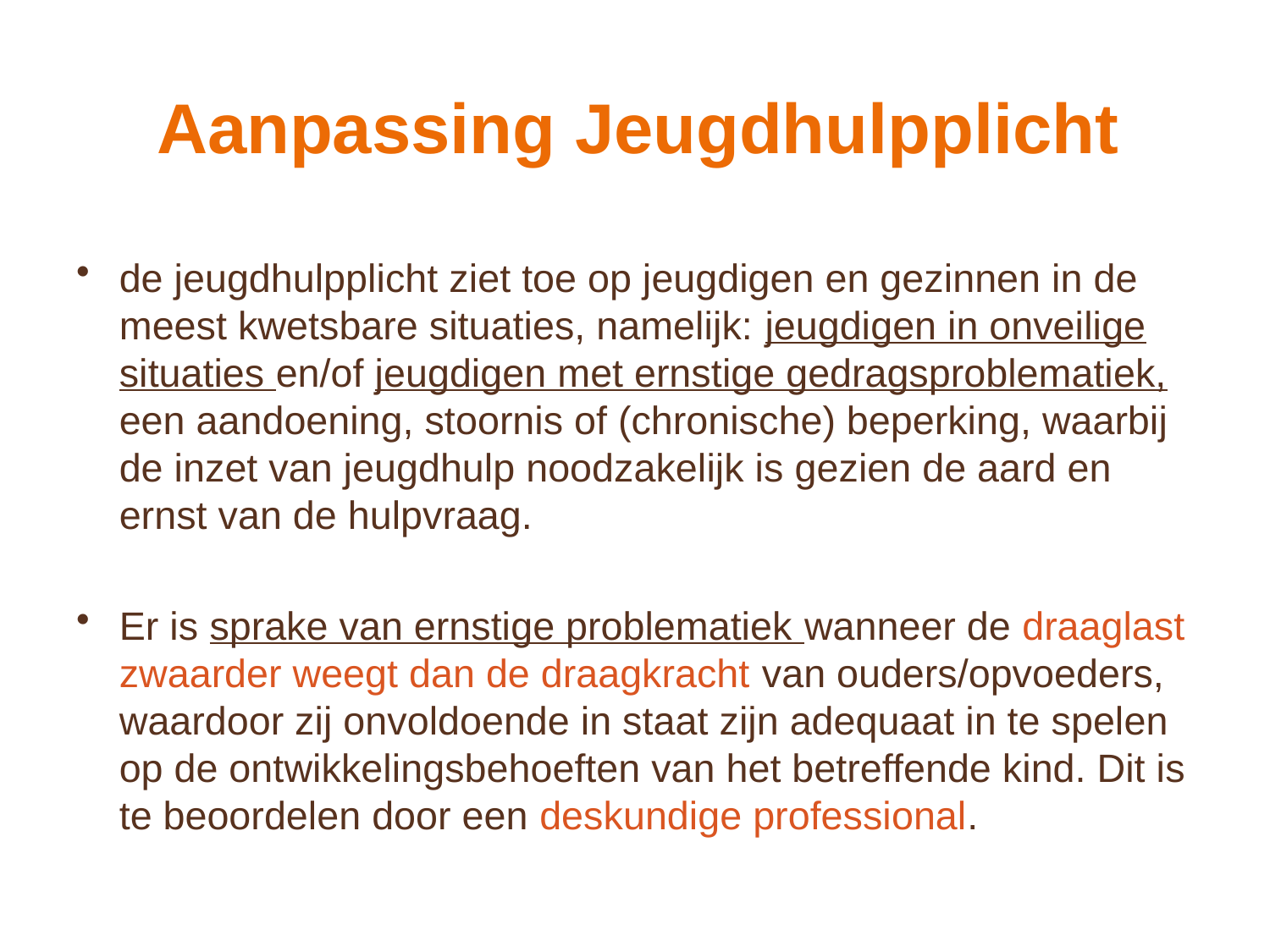

# Aanpassing Jeugdhulpplicht
de jeugdhulpplicht ziet toe op jeugdigen en gezinnen in de meest kwetsbare situaties, namelijk: jeugdigen in onveilige situaties en/of jeugdigen met ernstige gedragsproblematiek, een aandoening, stoornis of (chronische) beperking, waarbij de inzet van jeugdhulp noodzakelijk is gezien de aard en ernst van de hulpvraag.

Er is sprake van ernstige problematiek wanneer de draaglast zwaarder weegt dan de draagkracht van ouders/opvoeders, waardoor zij onvoldoende in staat zijn adequaat in te spelen op de ontwikkelingsbehoeften van het betreffende kind. Dit is te beoordelen door een deskundige professional.